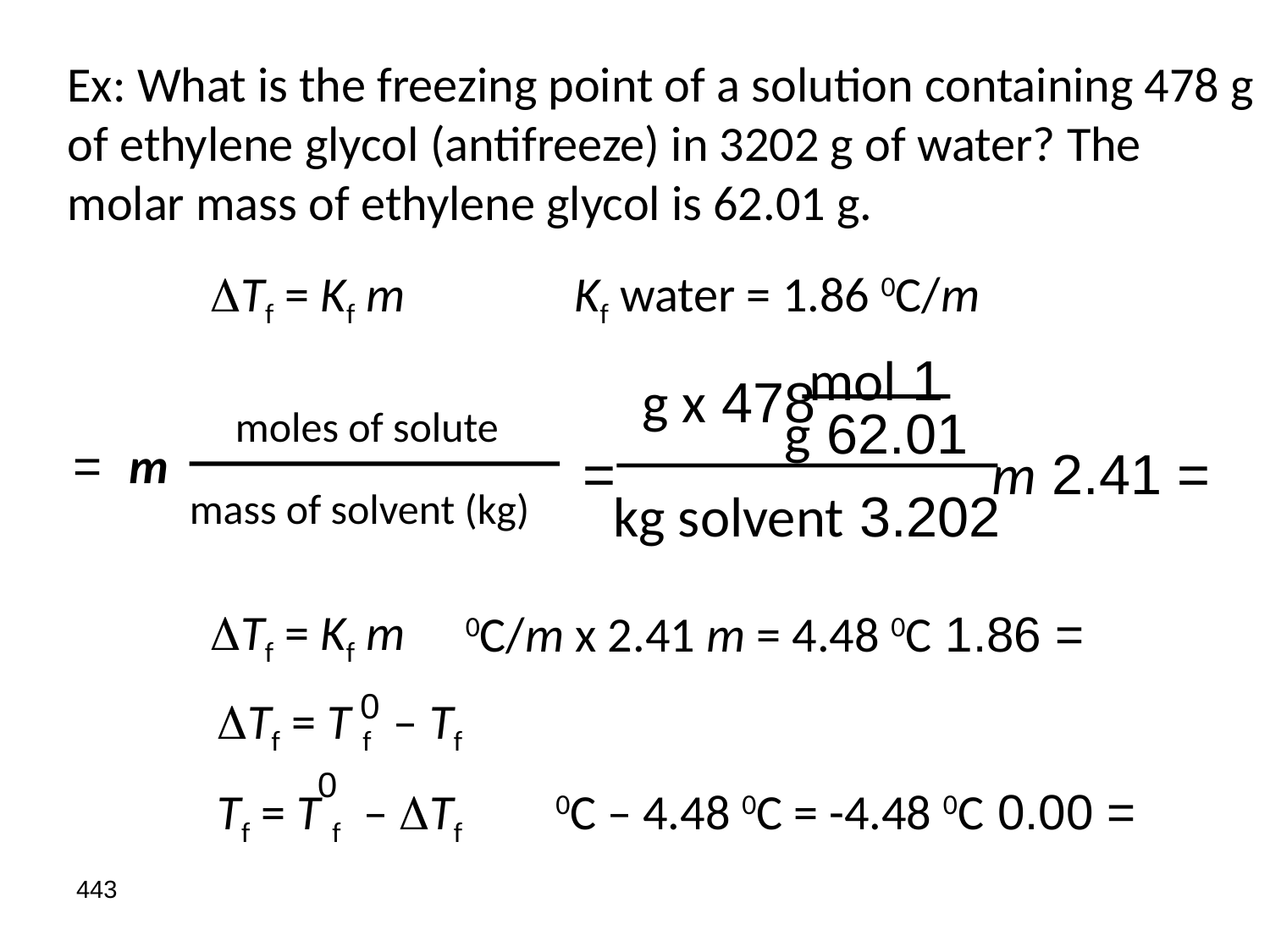

Ex: What is the freezing point of a solution containing 478 g of ethylene glycol (antifreeze) in 3202 g of water? The molar mass of ethylene glycol is 62.01 g.
ΔTf = Kf m
Kf water = 1.86 0C/m
1 mol
62.01 g

478 g x
=

3.202 kg solvent
moles of solute
m  =

mass of solvent (kg)
= 2.41 m
ΔTf = Kf m
= 1.86 0C/m x 2.41 m = 4.48 0C
0
ΔTf = T f  – Tf
0
Tf = T f  – ΔTf
= 0.00 0C – 4.48 0C = -4.48 0C
443